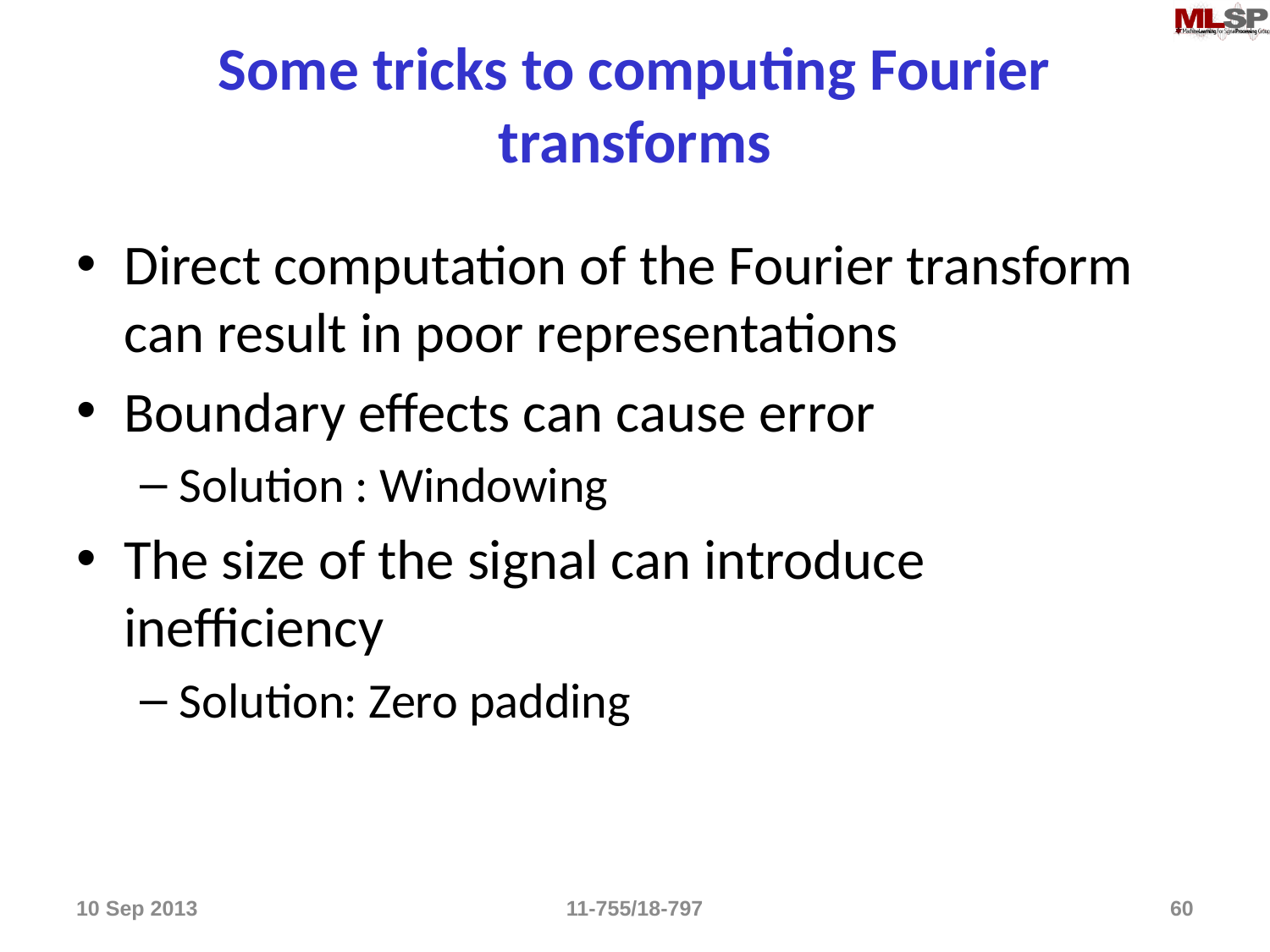

# Some tricks to computing Fourier transforms
Direct computation of the Fourier transform can result in poor representations
Boundary effects can cause error
Solution : Windowing
The size of the signal can introduce inefficiency
Solution: Zero padding
10 Sep 2013
11-755/18-797
60